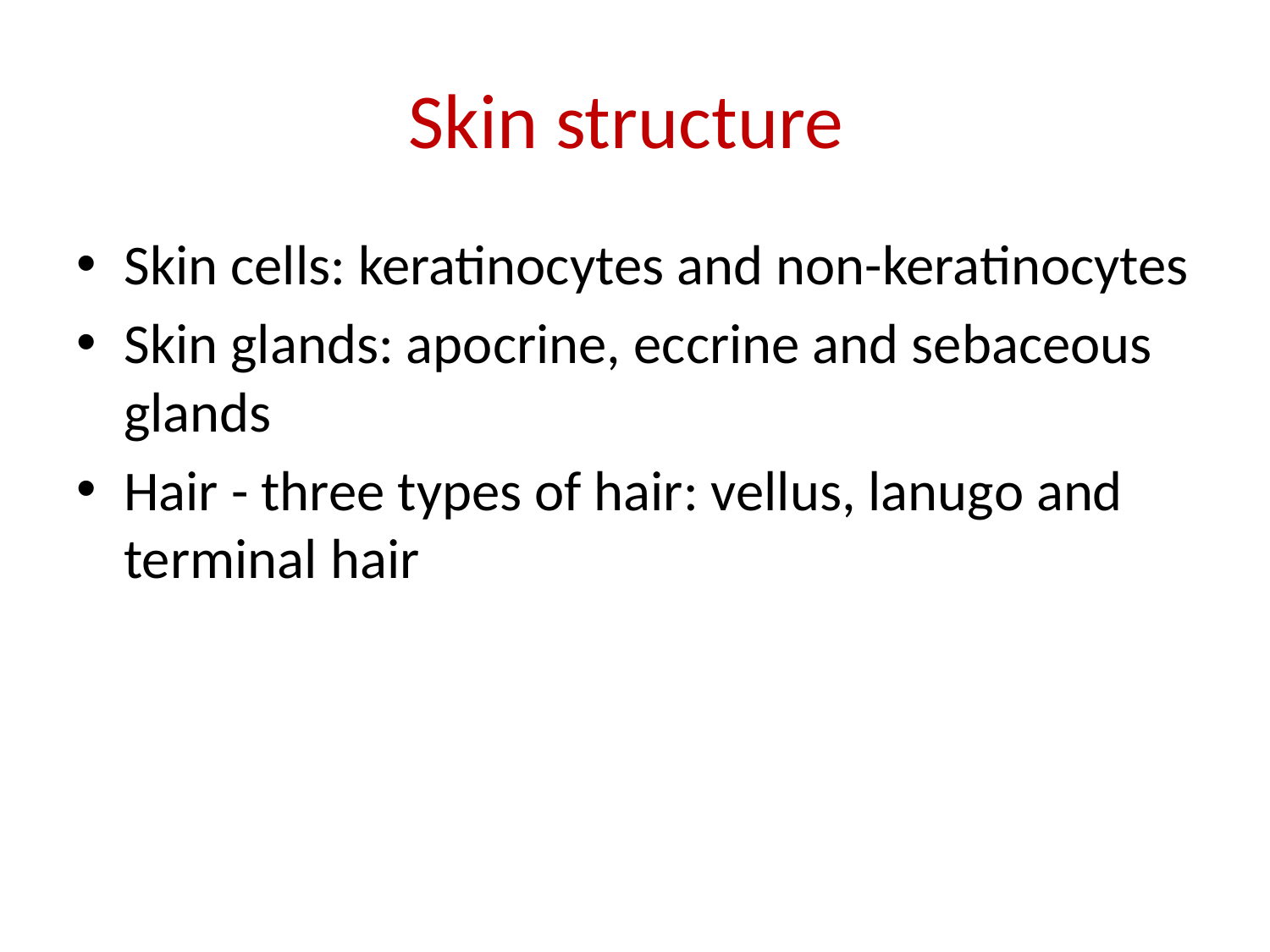

# Skin structure
Skin cells: keratinocytes and non-keratinocytes
Skin glands: apocrine, eccrine and sebaceous glands
Hair - three types of hair: vellus, lanugo and terminal hair